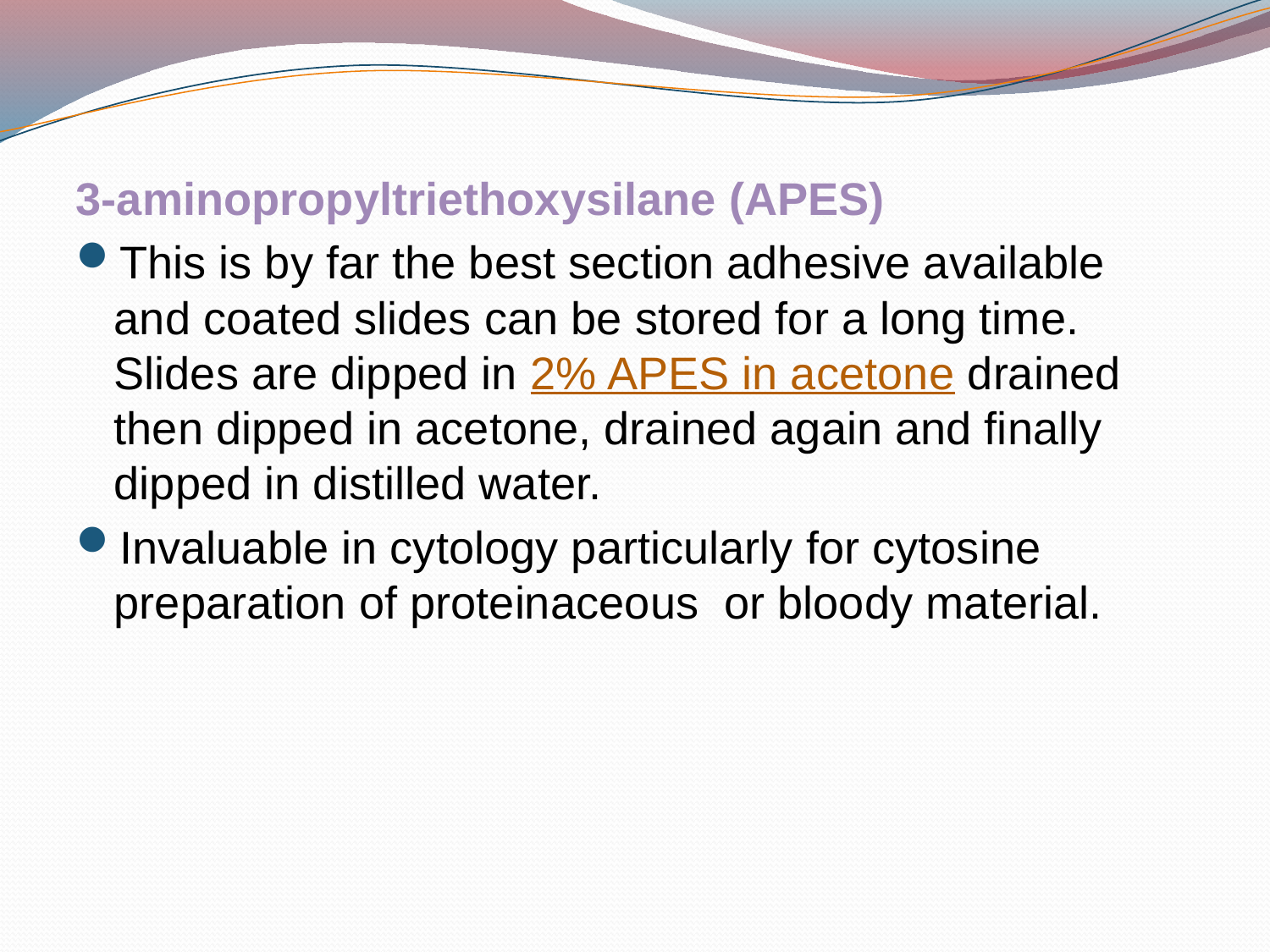

3-aminopropyltriethoxysilane (APES)
This is by far the best section adhesive available and coated slides can be stored for a long time. Slides are dipped in 2% APES in acetone drained then dipped in acetone, drained again and finally dipped in distilled water.
Invaluable in cytology particularly for cytosine preparation of proteinaceous  or bloody material.